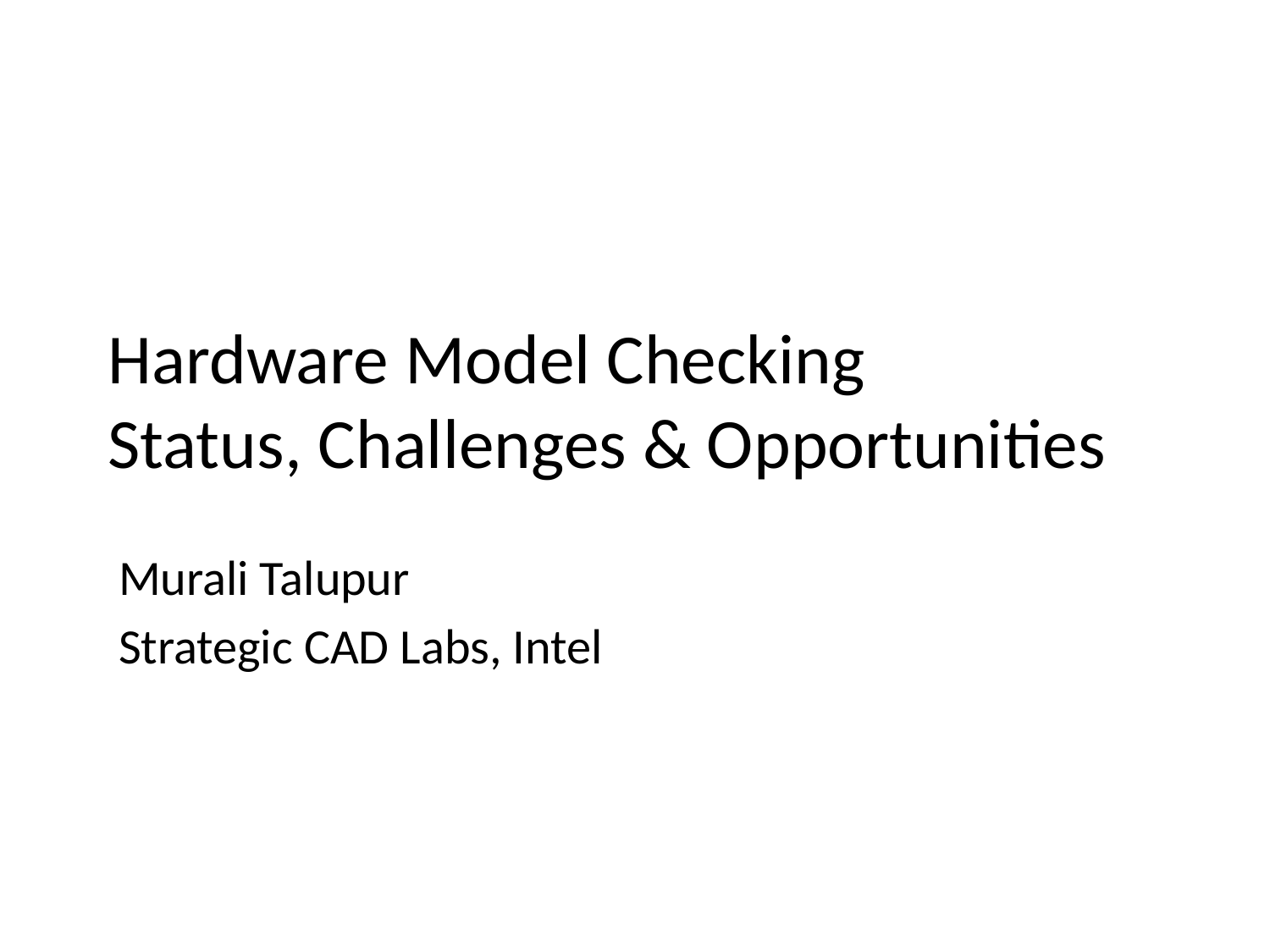

# Hardware Model Checking Status, Challenges & Opportunities
Murali Talupur
Strategic CAD Labs, Intel